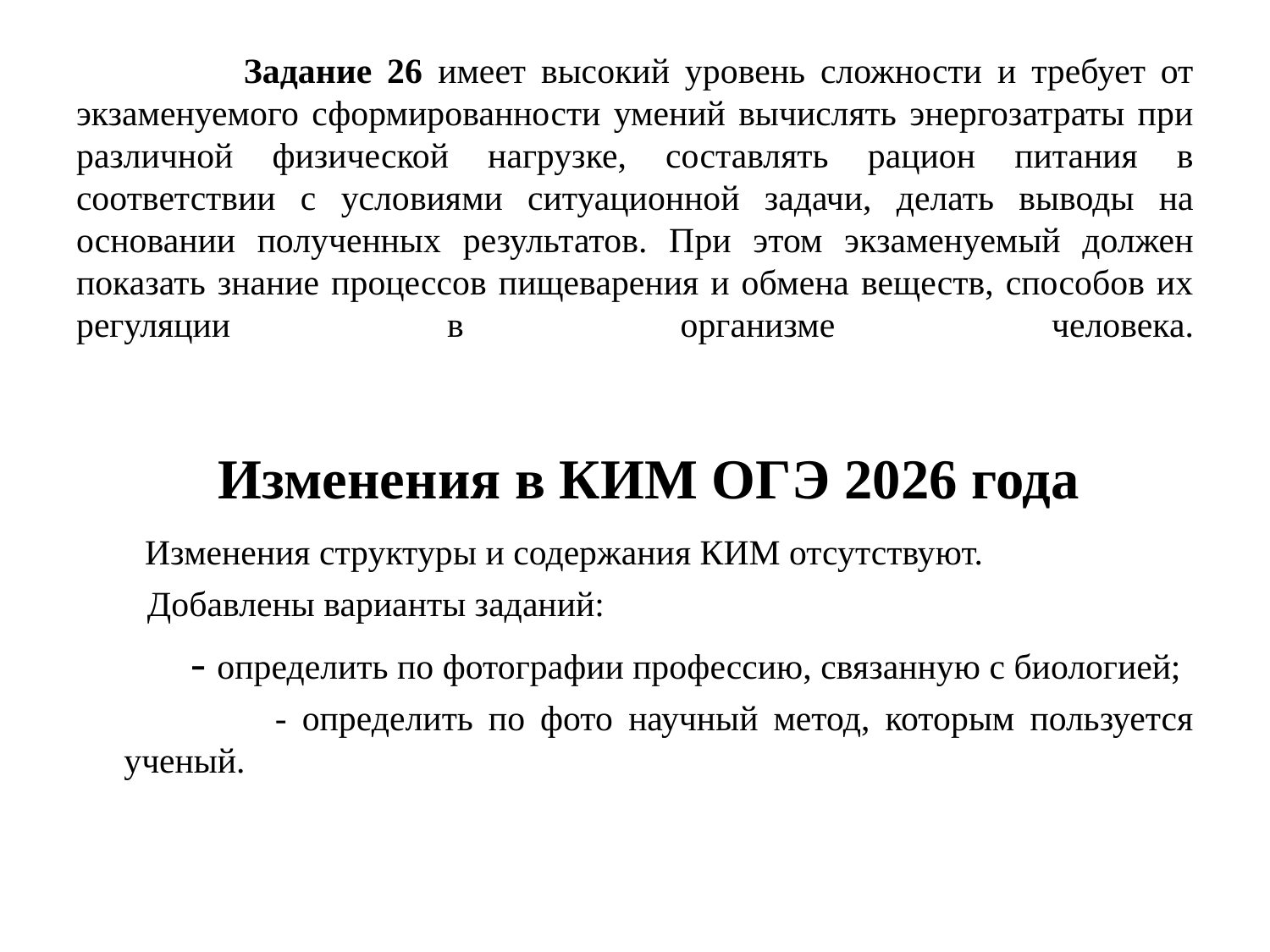

# Задание 26 имеет высокий уровень сложности и требует от экзаменуемого сформированности умений вычислять энергозатраты при различной физической нагрузке, составлять рацион питания в соответствии с условиями ситуационной задачи, делать выводы на основании полученных результатов. При этом экзаменуемый должен показать знание процессов пищеварения и обмена веществ, способов их регуляции в организме человека.
          Изменения в КИМ ОГЭ 2026 года
      Изменения структуры и содержания КИМ отсутствуют.
        Добавлены варианты заданий:
          - определить по фотографии профессию, связанную с биологией;
             - определить по фото научный метод, которым пользуется ученый.